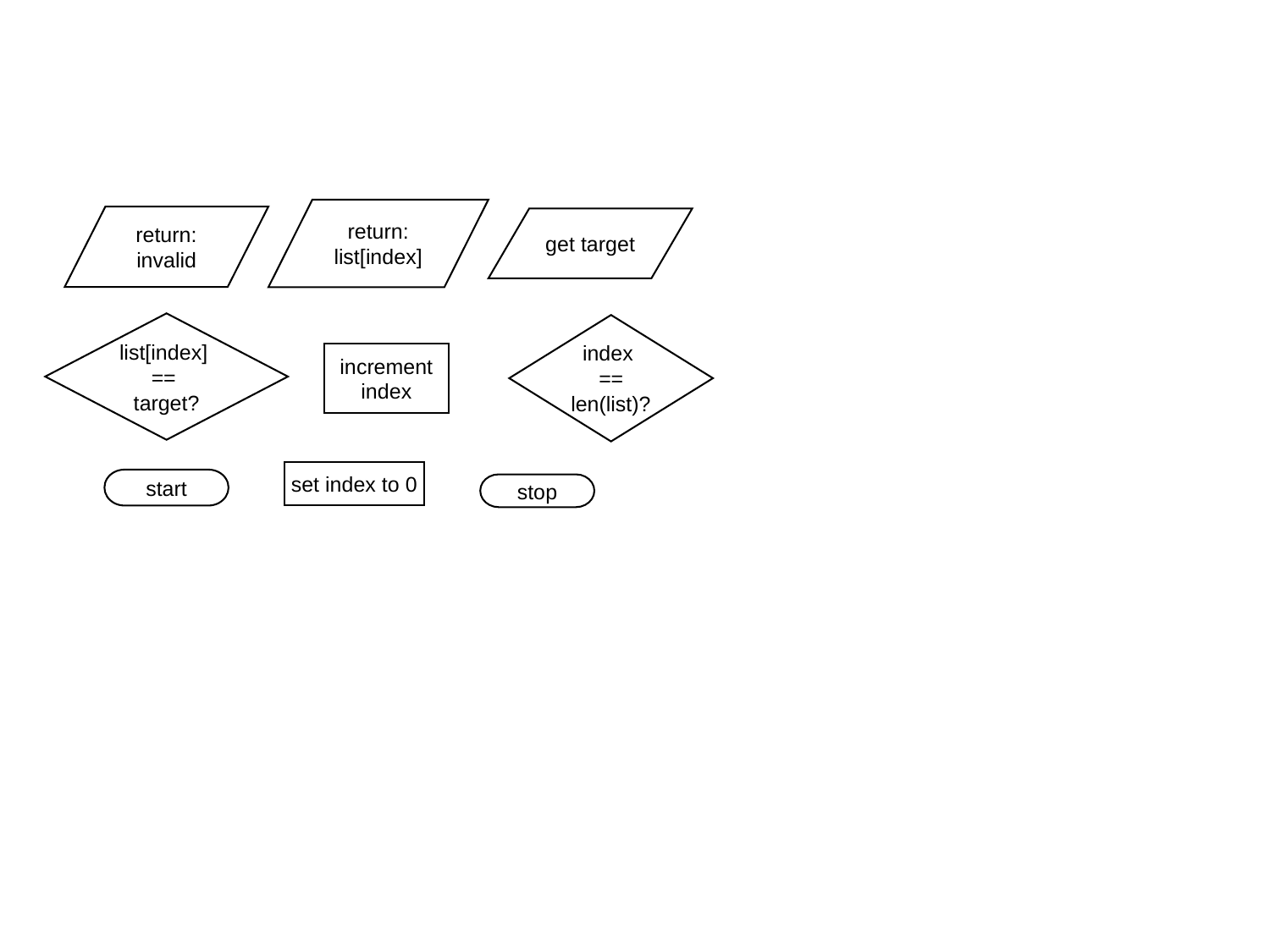

return: list[index]
return: invalid
get target
list[index]
==
target?
index
== len(list)?
increment index
set index to 0
start
stop